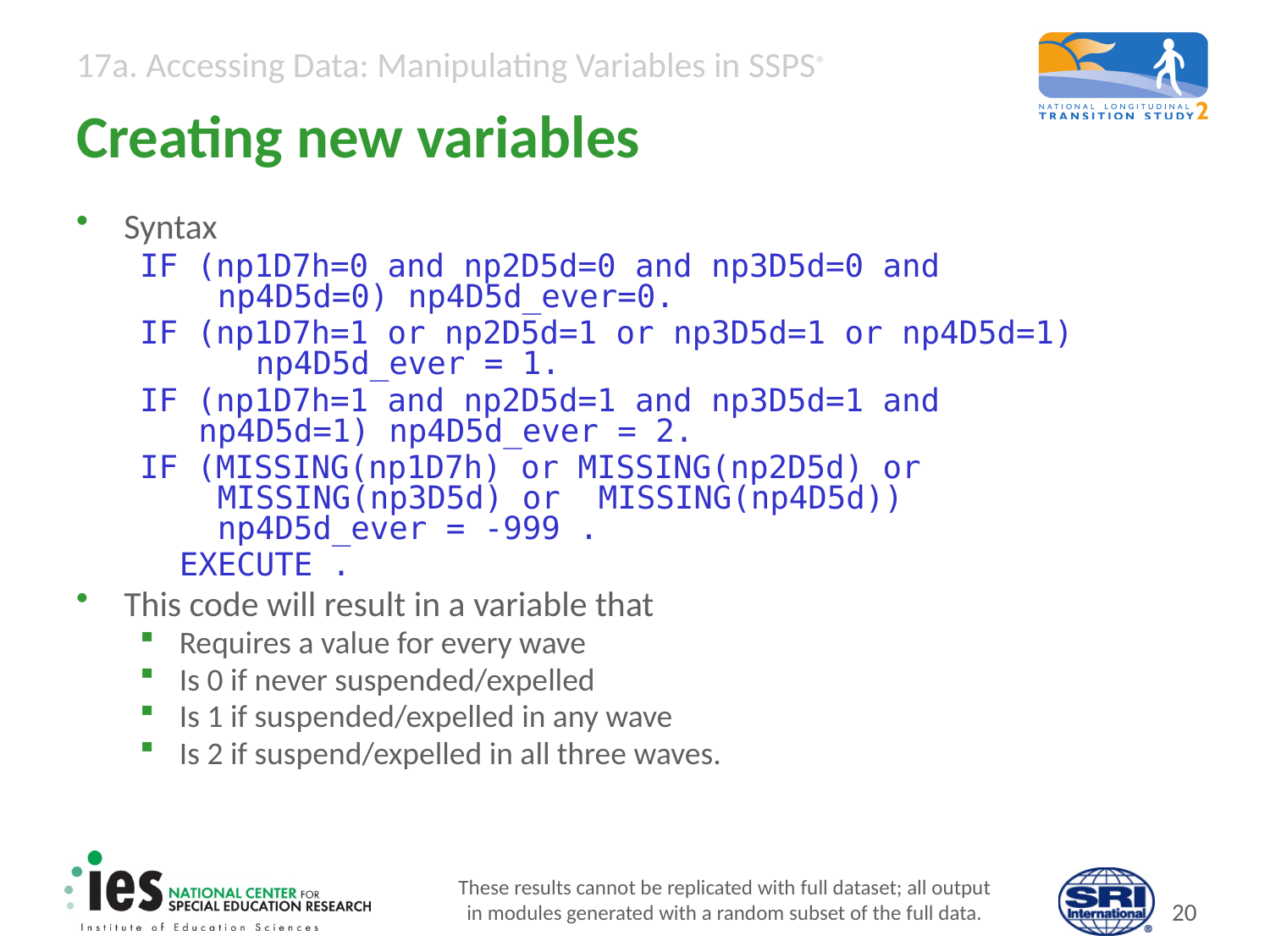

# Creating new variables
Syntax
IF (np1D7h=0 and np2D5d=0 and np3D5d=0 and
  np4D5d=0) np4D5d_ever=0.
IF (np1D7h=1 or np2D5d=1 or np3D5d=1 or np4D5d=1)
    np4D5d_ever = 1.
IF (np1D7h=1 and np2D5d=1 and np3D5d=1 and
 np4D5d=1) np4D5d_ever = 2.
IF (MISSING(np1D7h) or MISSING(np2D5d) or
  MISSING(np3D5d) or  MISSING(np4D5d))
  np4D5d_ever = -999 .
	EXECUTE .
This code will result in a variable that
Requires a value for every wave
Is 0 if never suspended/expelled
Is 1 if suspended/expelled in any wave
Is 2 if suspend/expelled in all three waves.
These results cannot be replicated with full dataset; all output
in modules generated with a random subset of the full data.
20